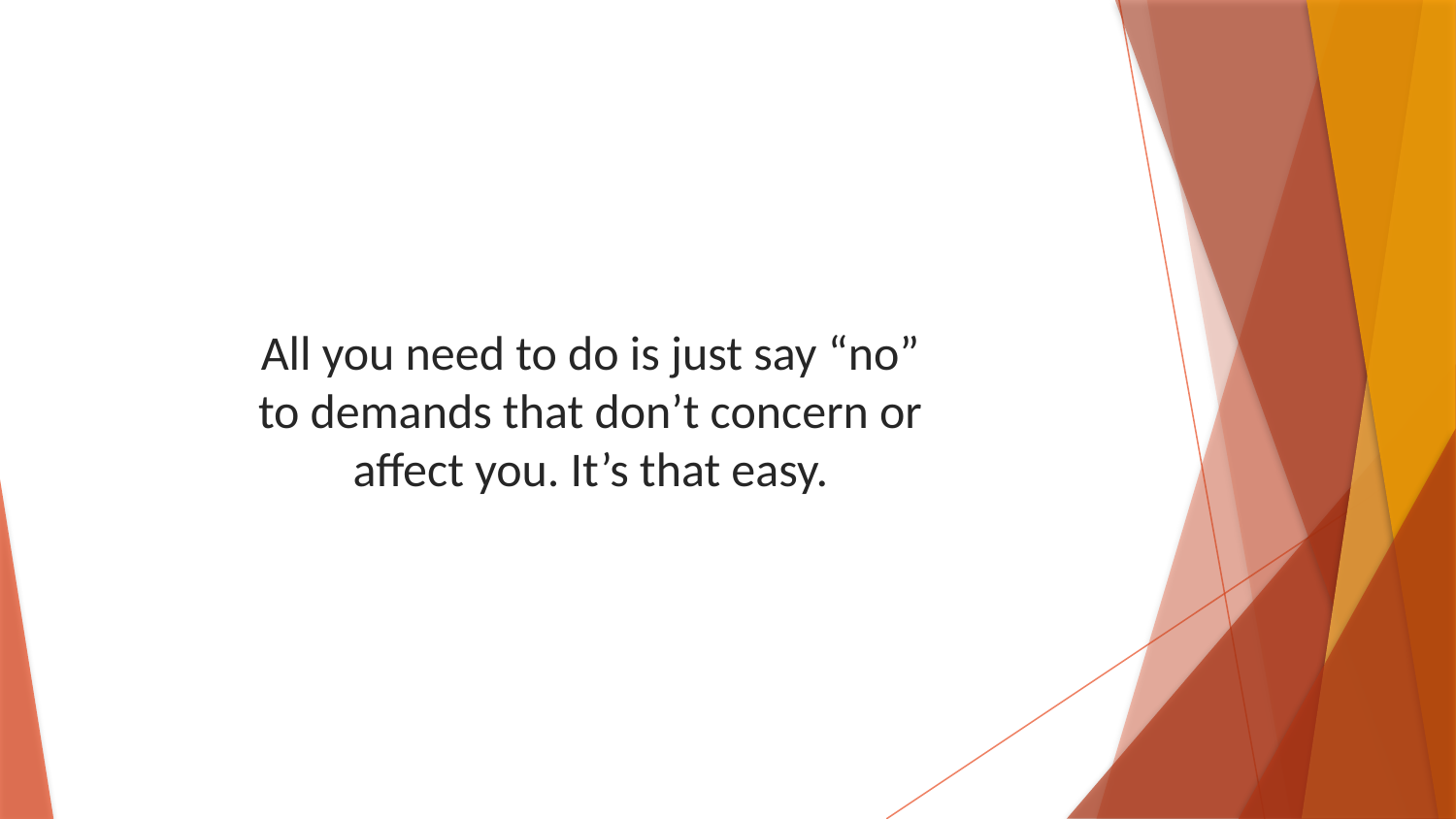

All you need to do is just say “no” to demands that don’t concern or affect you. It’s that easy.